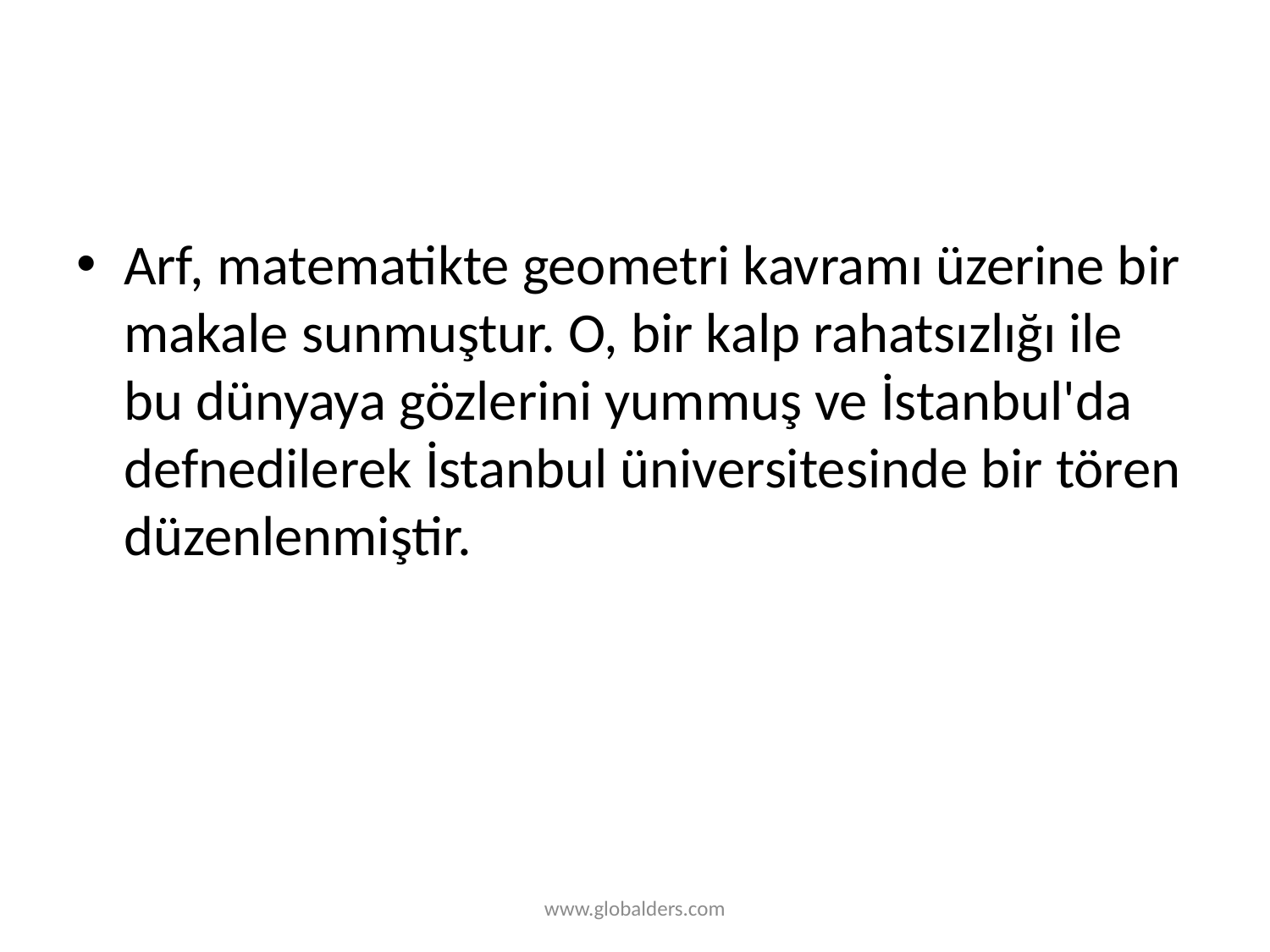

#
Arf, matematikte geometri kavramı üzerine bir makale sunmuştur. O, bir kalp rahatsızlığı ile bu dünyaya gözlerini yummuş ve İstanbul'da defnedilerek İstanbul üniversitesinde bir tören düzenlenmiştir.
www.globalders.com